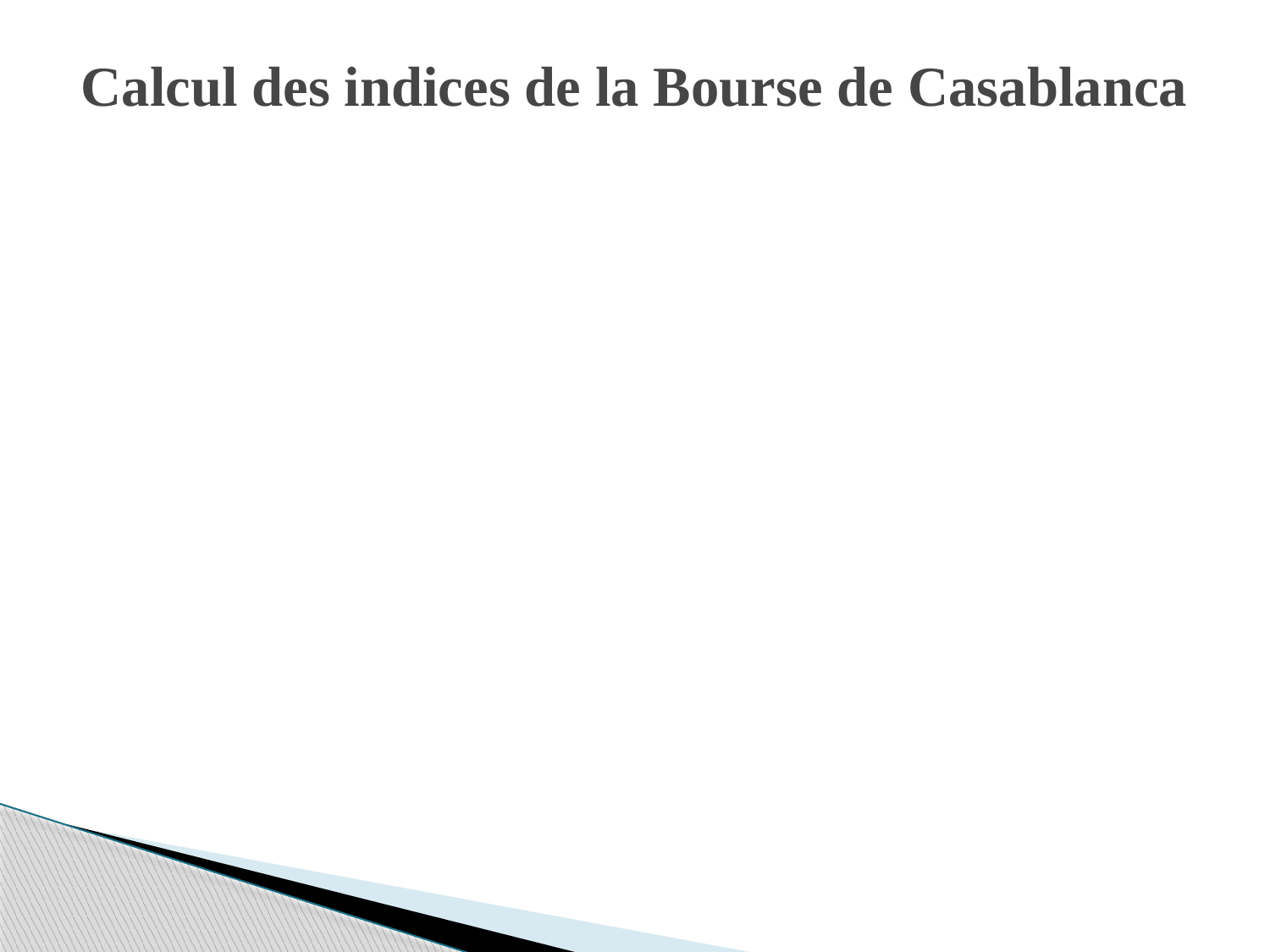

# Calcul des indices de la Bourse de Casablanca